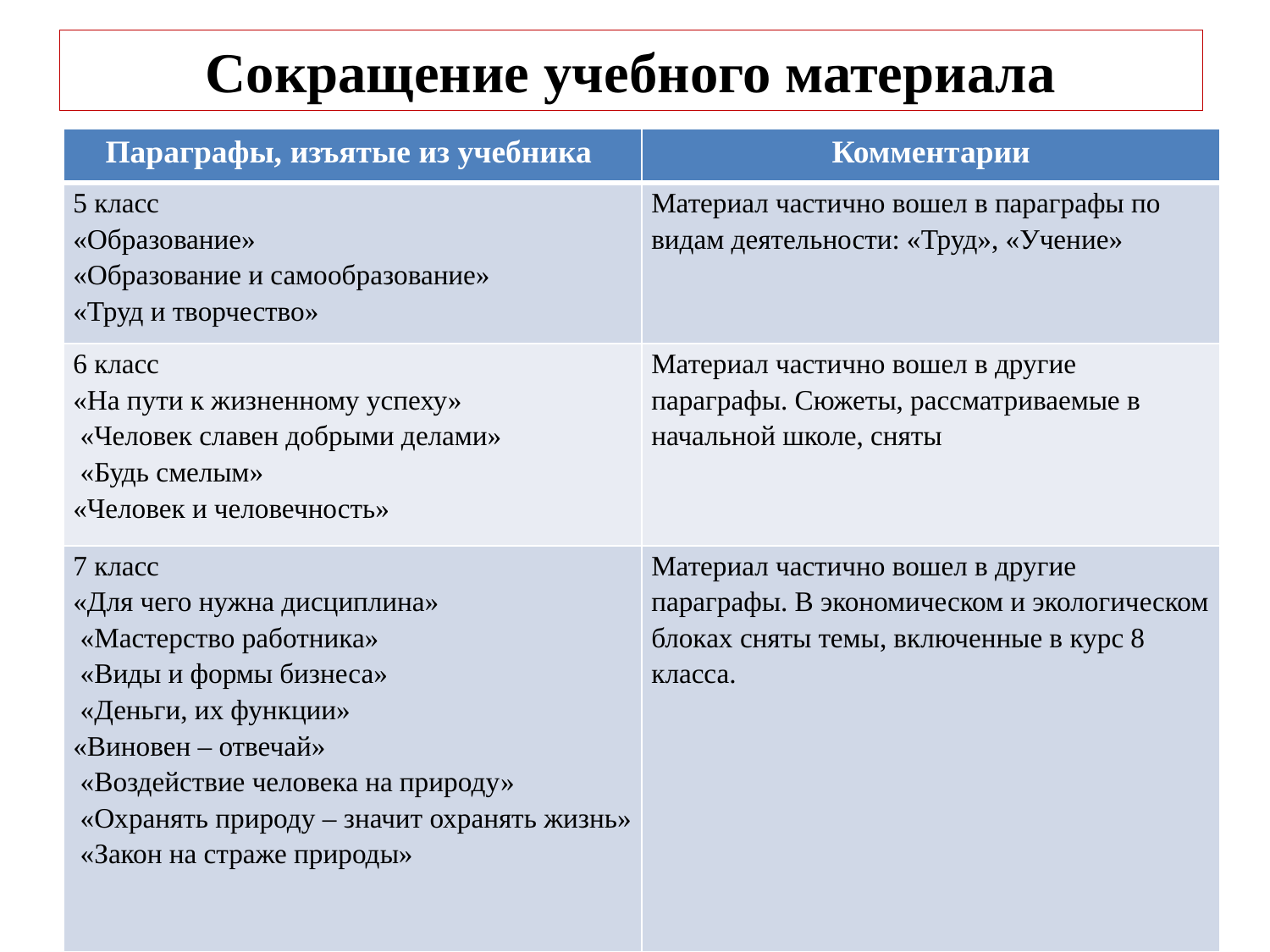

# Сокращение учебного материала
| Параграфы, изъятые из учебника | Комментарии |
| --- | --- |
| 5 класс «Образование» «Образование и самообразование» «Труд и творчество» | Материал частично вошел в параграфы по видам деятельности: «Труд», «Учение» |
| 6 класс «На пути к жизненному успеху» «Человек славен добрыми делами» «Будь смелым» «Человек и человечность» | Материал частично вошел в другие параграфы. Сюжеты, рассматриваемые в начальной школе, сняты |
| 7 класс «Для чего нужна дисциплина» «Мастерство работника» «Виды и формы бизнеса» «Деньги, их функции» «Виновен – отвечай» «Воздействие человека на природу» «Охранять природу – значит охранять жизнь» «Закон на страже природы» | Материал частично вошел в другие параграфы. В экономическом и экологическом блоках сняты темы, включенные в курс 8 класса. |